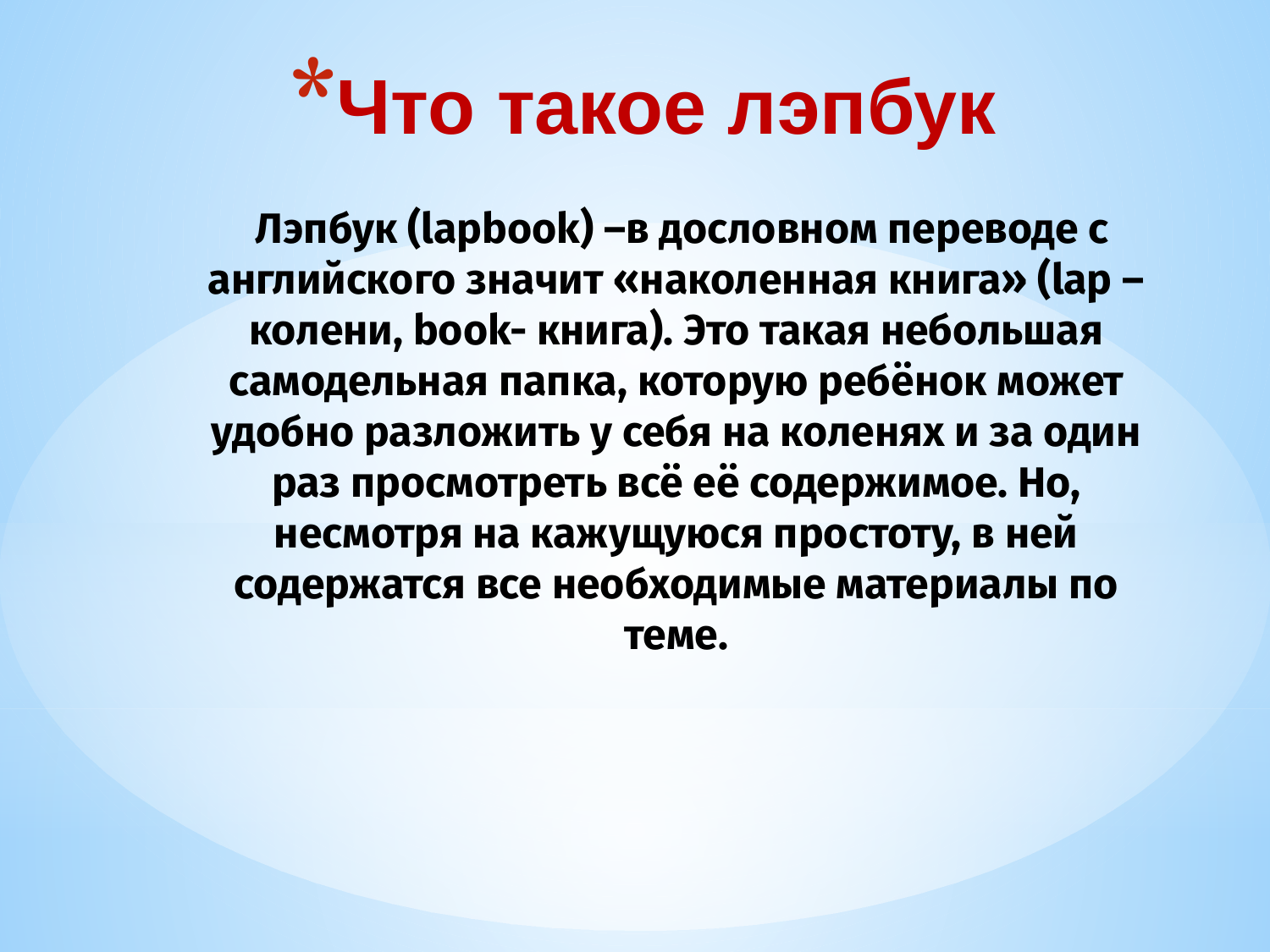

# Что такое лэпбук Лэпбук (lapbook) –в дословном переводе с английского значит «наколенная книга» (lap –колени, book- книга). Это такая небольшая самодельная папка, которую ребёнок может удобно разложить у себя на коленях и за один раз просмотреть всё её содержимое. Но, несмотря на кажущуюся простоту, в ней содержатся все необходимые материалы по теме.